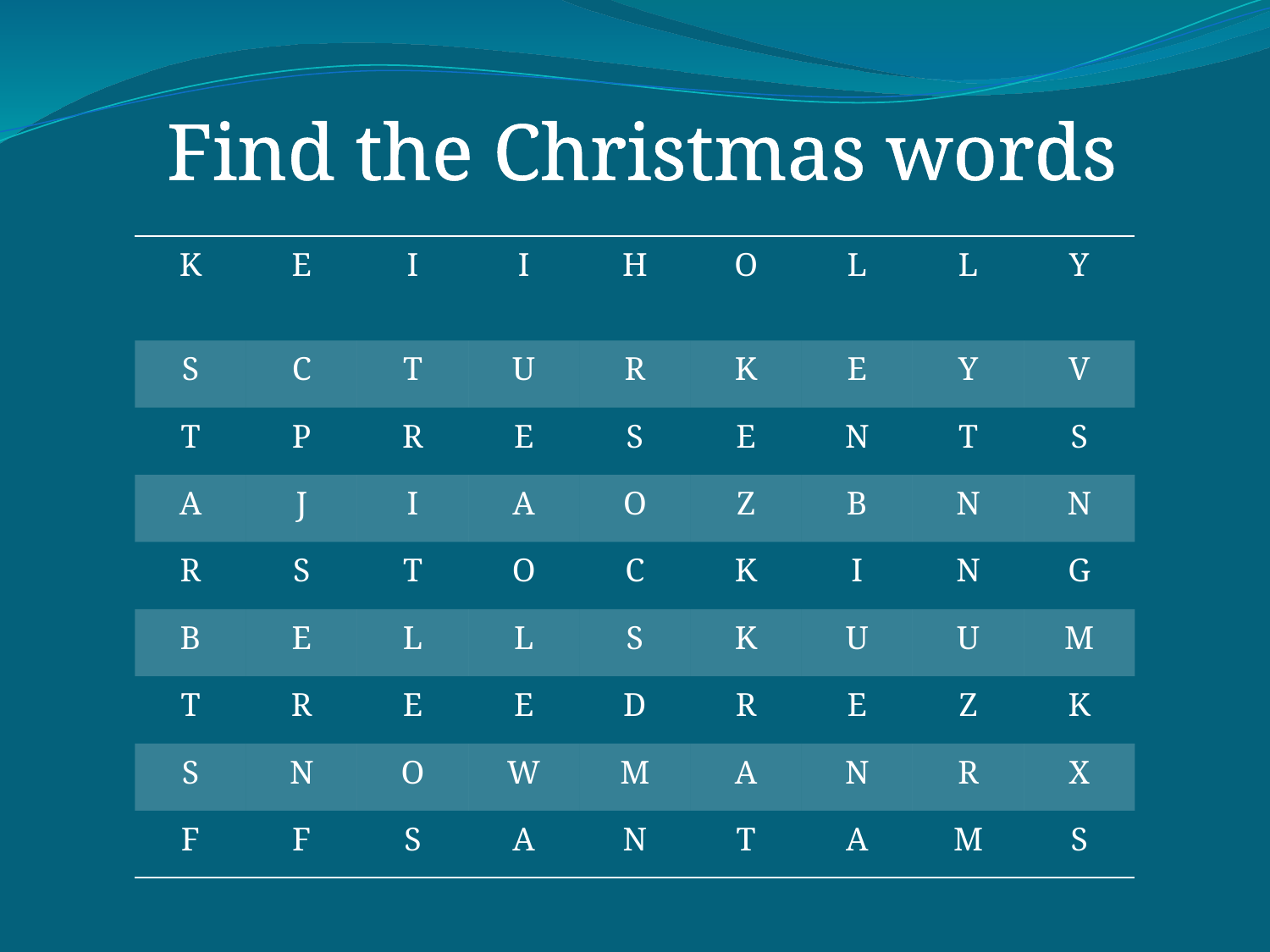

Find the Christmas words
| K | E | I | I | H | O | L | L | Y |
| --- | --- | --- | --- | --- | --- | --- | --- | --- |
| S | C | T | U | R | K | E | Y | V |
| T | P | R | E | S | E | N | T | S |
| A | J | I | A | O | Z | B | N | N |
| R | S | T | O | C | K | I | N | G |
| B | E | L | L | S | K | U | U | M |
| T | R | E | E | D | R | E | Z | K |
| S | N | O | W | M | A | N | R | X |
| F | F | S | A | N | T | A | M | S |